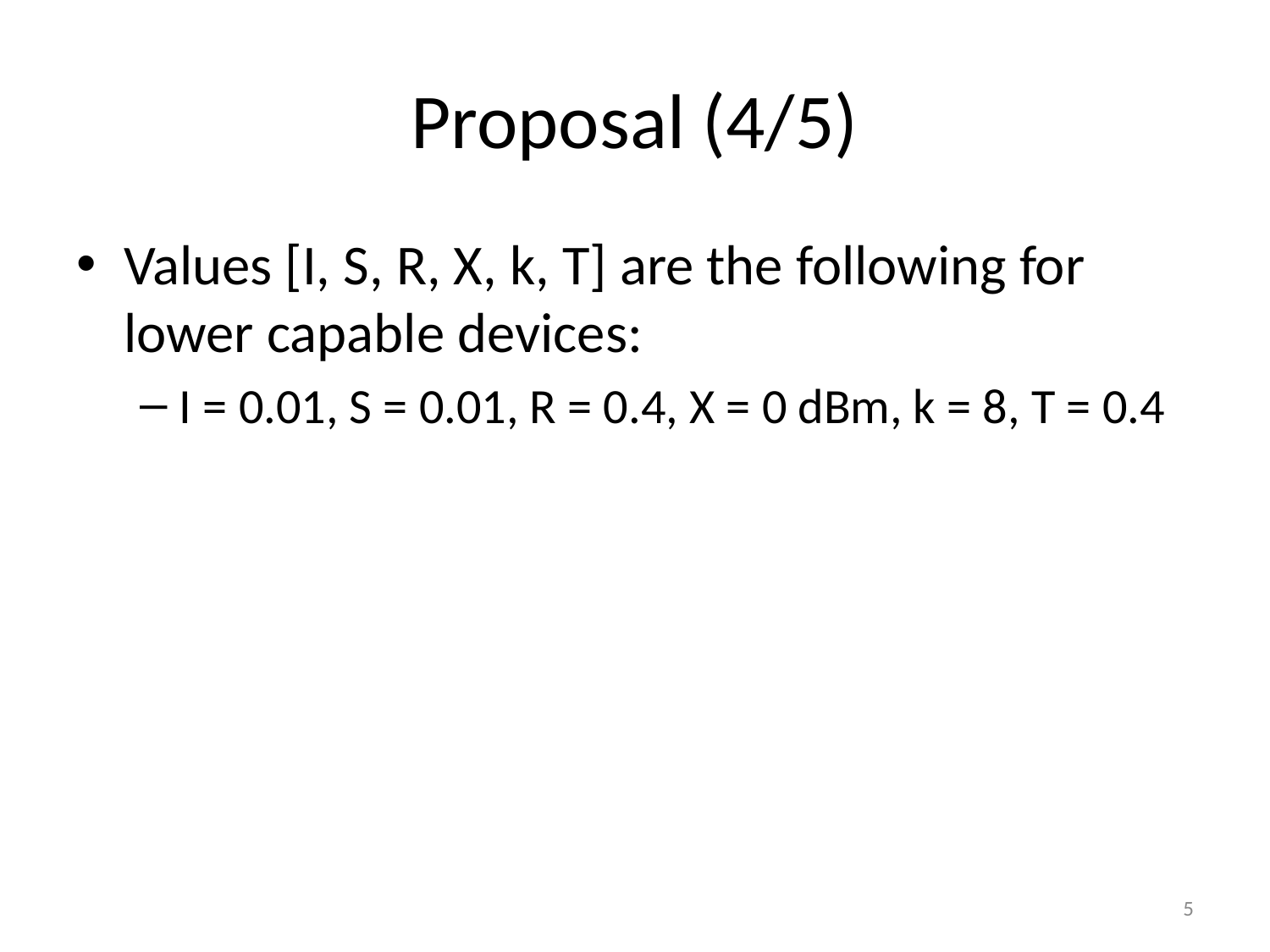

# Proposal (4/5)
Values [I, S, R, X, k, T] are the following for lower capable devices:
I = 0.01, S = 0.01, R = 0.4, X = 0 dBm, k = 8, T = 0.4
5